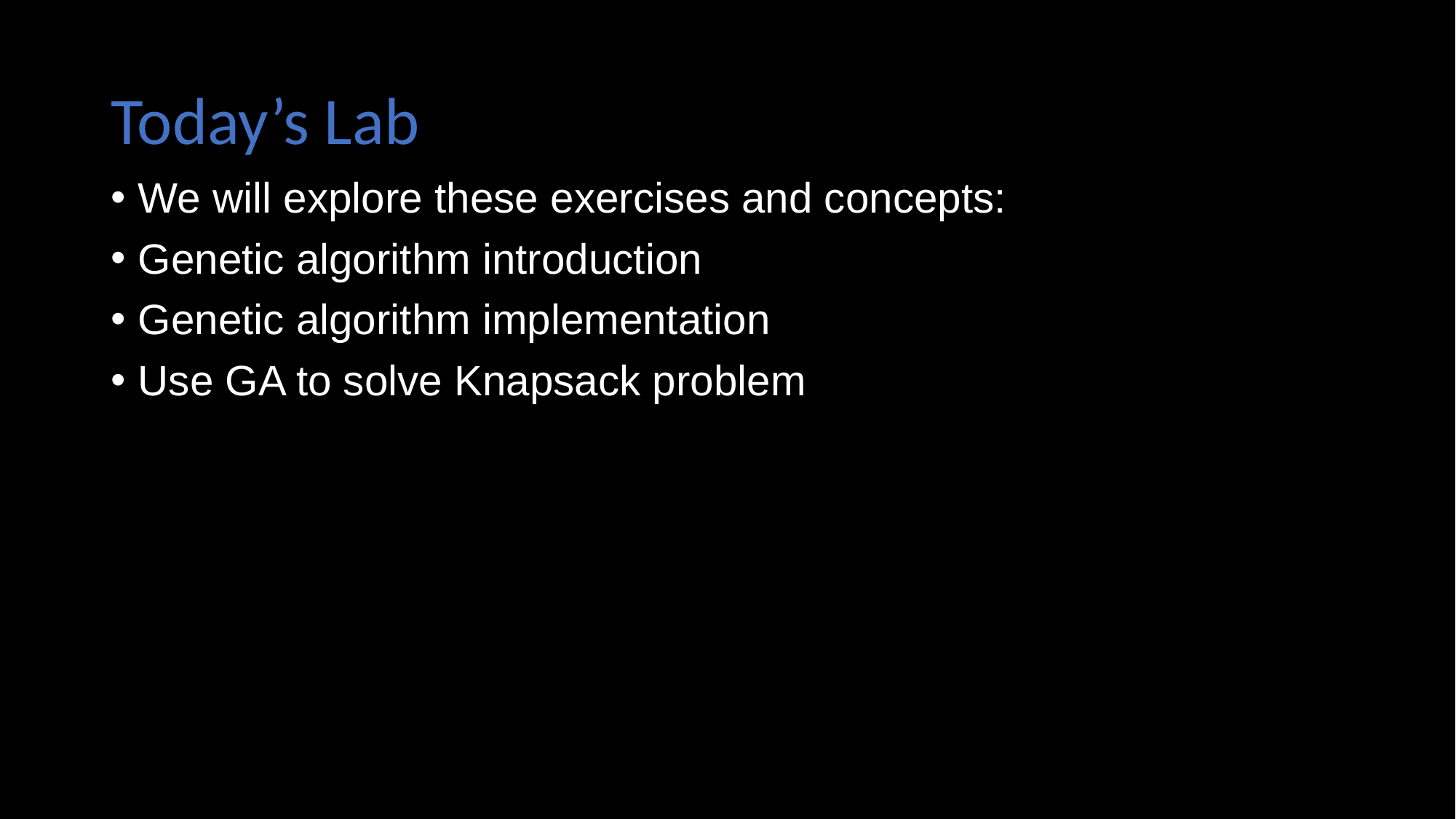

# Today’s Lab
We will explore these exercises and concepts:
Genetic algorithm introduction
Genetic algorithm implementation
Use GA to solve Knapsack problem